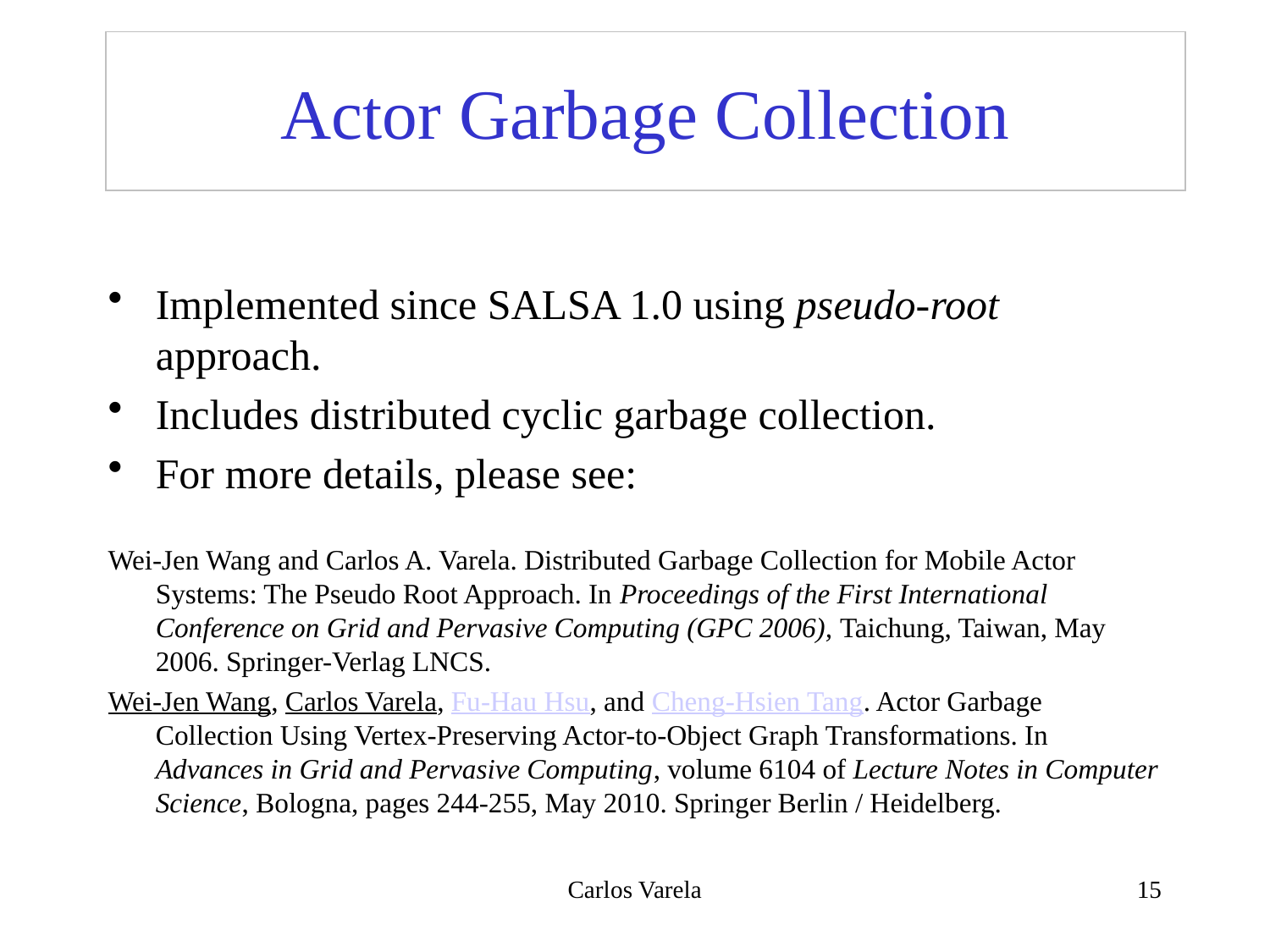

# Actor Garbage Collection

Implemented since SALSA 1.0 using pseudo-root approach.
Includes distributed cyclic garbage collection.
For more details, please see:

Wei-Jen Wang and Carlos A. Varela. Distributed Garbage Collection for Mobile Actor Systems: The Pseudo Root Approach. In Proceedings of the First International Conference on Grid and Pervasive Computing (GPC 2006), Taichung, Taiwan, May 2006. Springer-Verlag LNCS.
Wei-Jen Wang, Carlos Varela, Fu-Hau Hsu, and Cheng-Hsien Tang. Actor Garbage Collection Using Vertex-Preserving Actor-to-Object Graph Transformations. In Advances in Grid and Pervasive Computing, volume 6104 of Lecture Notes in Computer Science, Bologna, pages 244-255, May 2010. Springer Berlin / Heidelberg.
Carlos Varela
15